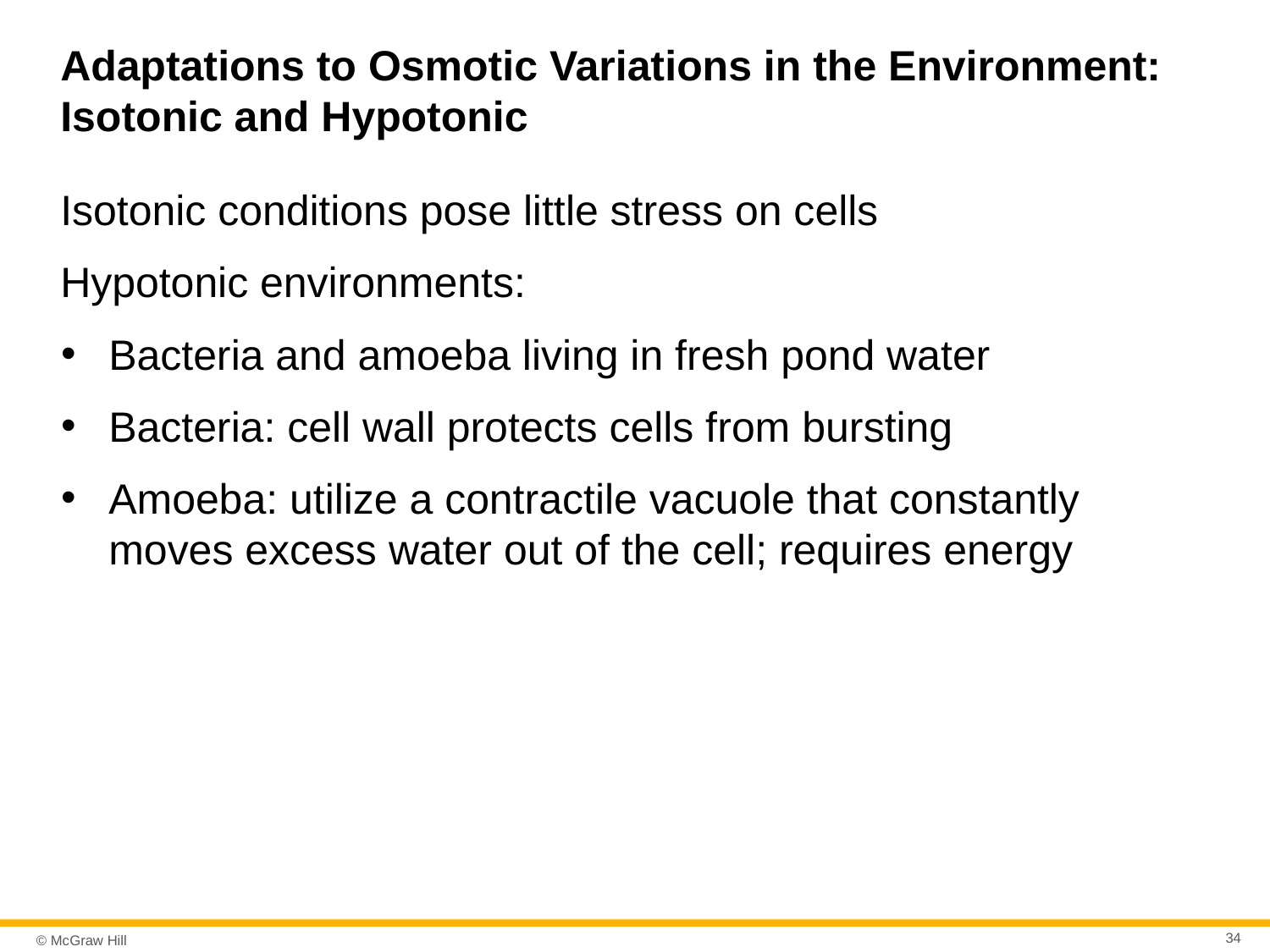

# Adaptations to Osmotic Variations in the Environment: Isotonic and Hypotonic
Isotonic conditions pose little stress on cells
Hypotonic environments:
Bacteria and amoeba living in fresh pond water
Bacteria: cell wall protects cells from bursting
Amoeba: utilize a contractile vacuole that constantly moves excess water out of the cell; requires energy